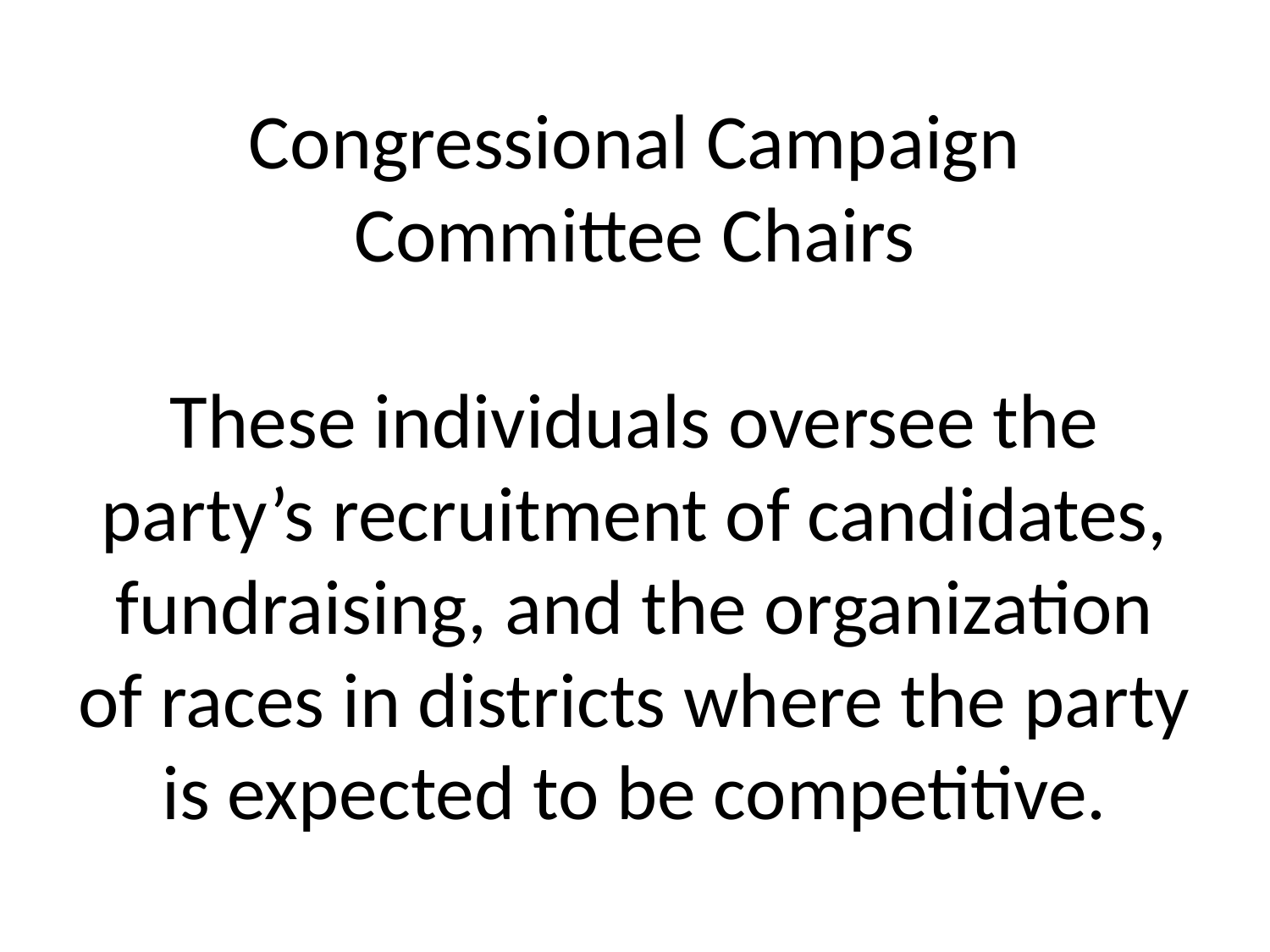

# Congressional Campaign Committee Chairs These individuals oversee the party’s recruitment of candidates, fundraising, and the organization of races in districts where the party is expected to be competitive.